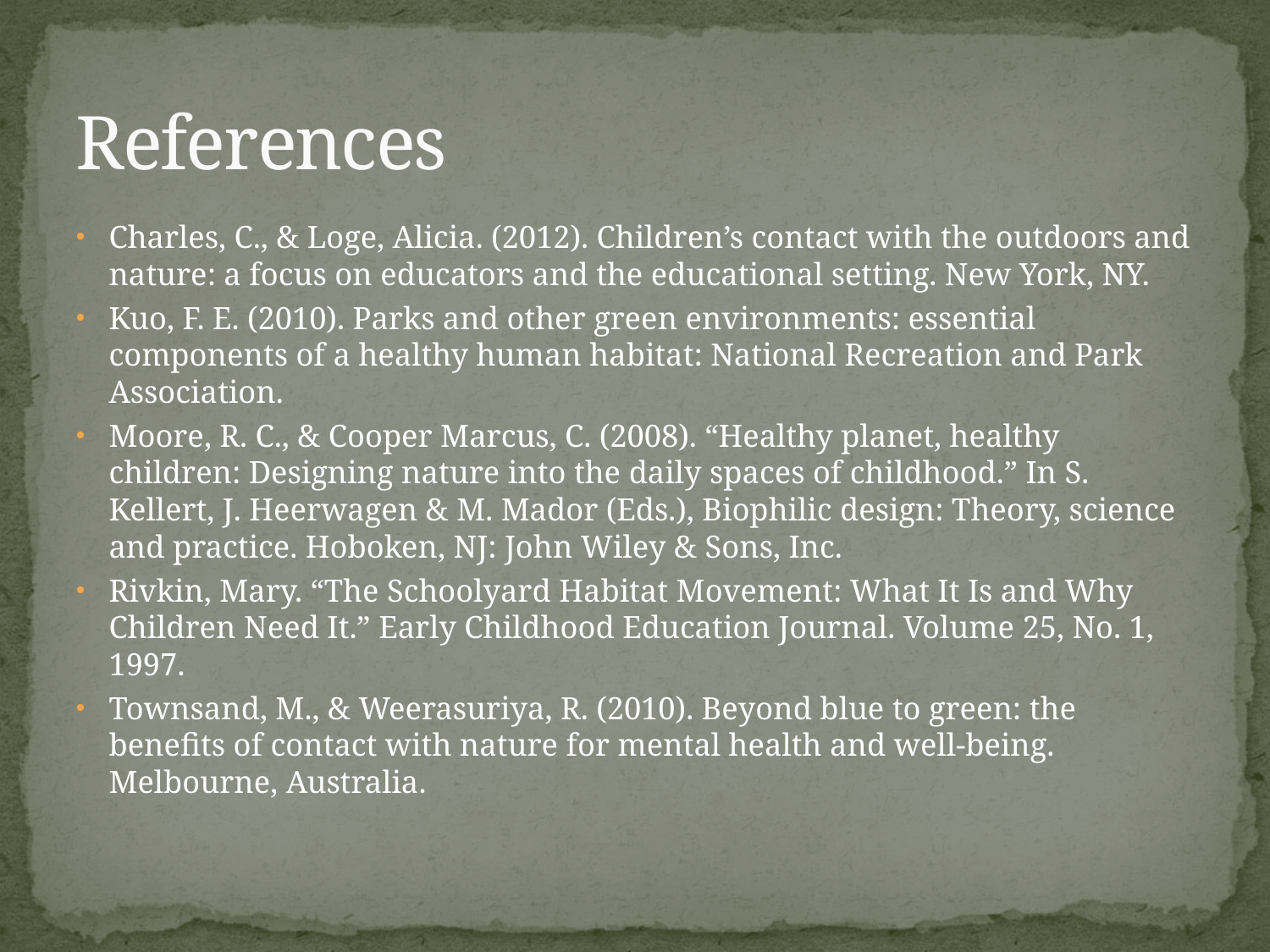

# References
Charles, C., & Loge, Alicia. (2012). Children’s contact with the outdoors and nature: a focus on educators and the educational setting. New York, NY.
Kuo, F. E. (2010). Parks and other green environments: essential components of a healthy human habitat: National Recreation and Park Association.
Moore, R. C., & Cooper Marcus, C. (2008). “Healthy planet, healthy children: Designing nature into the daily spaces of childhood.” In S. Kellert, J. Heerwagen & M. Mador (Eds.), Biophilic design: Theory, science and practice. Hoboken, NJ: John Wiley & Sons, Inc.
Rivkin, Mary. “The Schoolyard Habitat Movement: What It Is and Why Children Need It.” Early Childhood Education Journal. Volume 25, No. 1, 1997.
Townsand, M., & Weerasuriya, R. (2010). Beyond blue to green: the benefits of contact with nature for mental health and well-being. Melbourne, Australia.